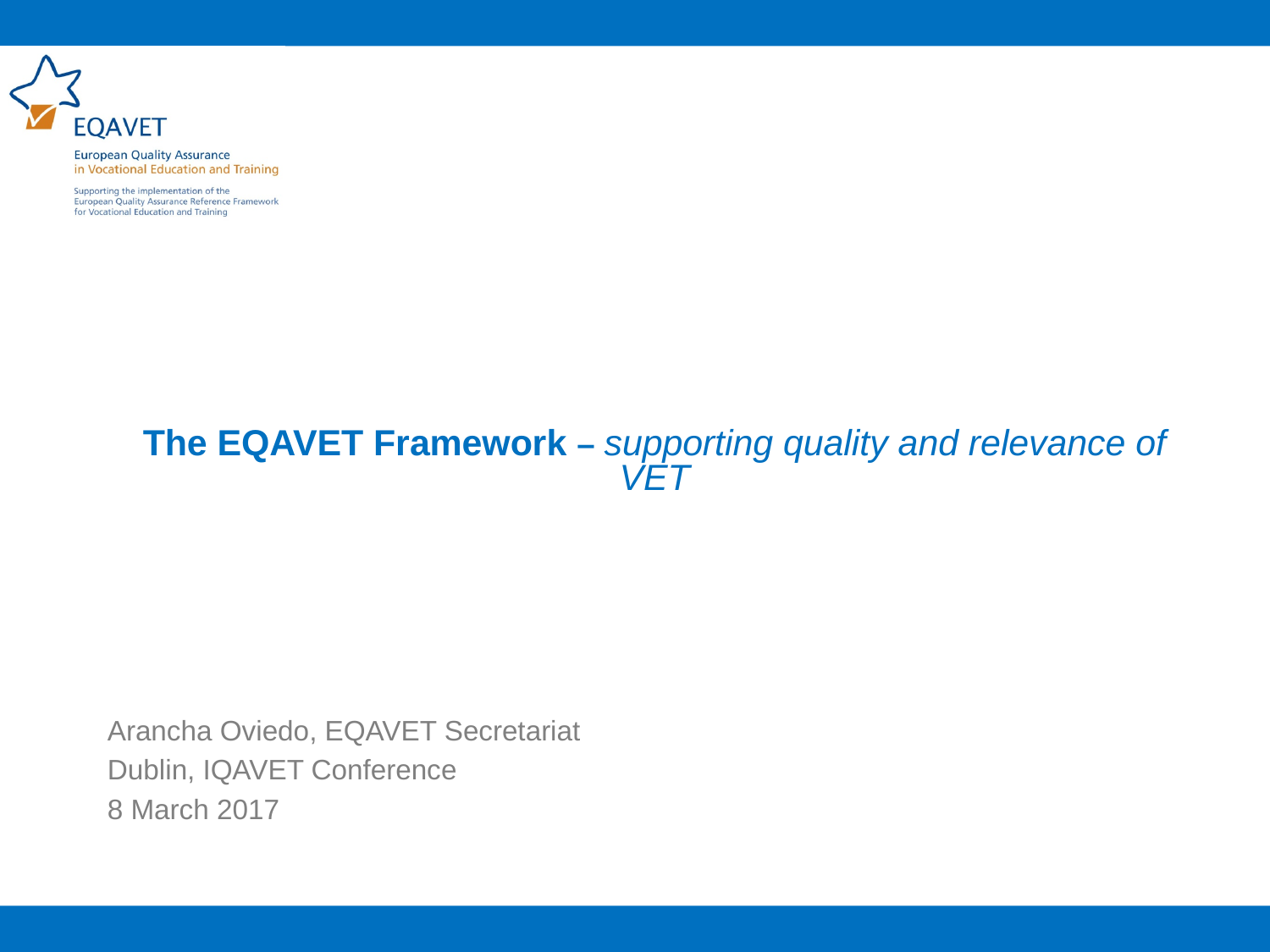

The EQAVET Framework – supporting quality and relevance of VET
Arancha Oviedo, EQAVET Secretariat
Dublin, IQAVET Conference
8 March 2017